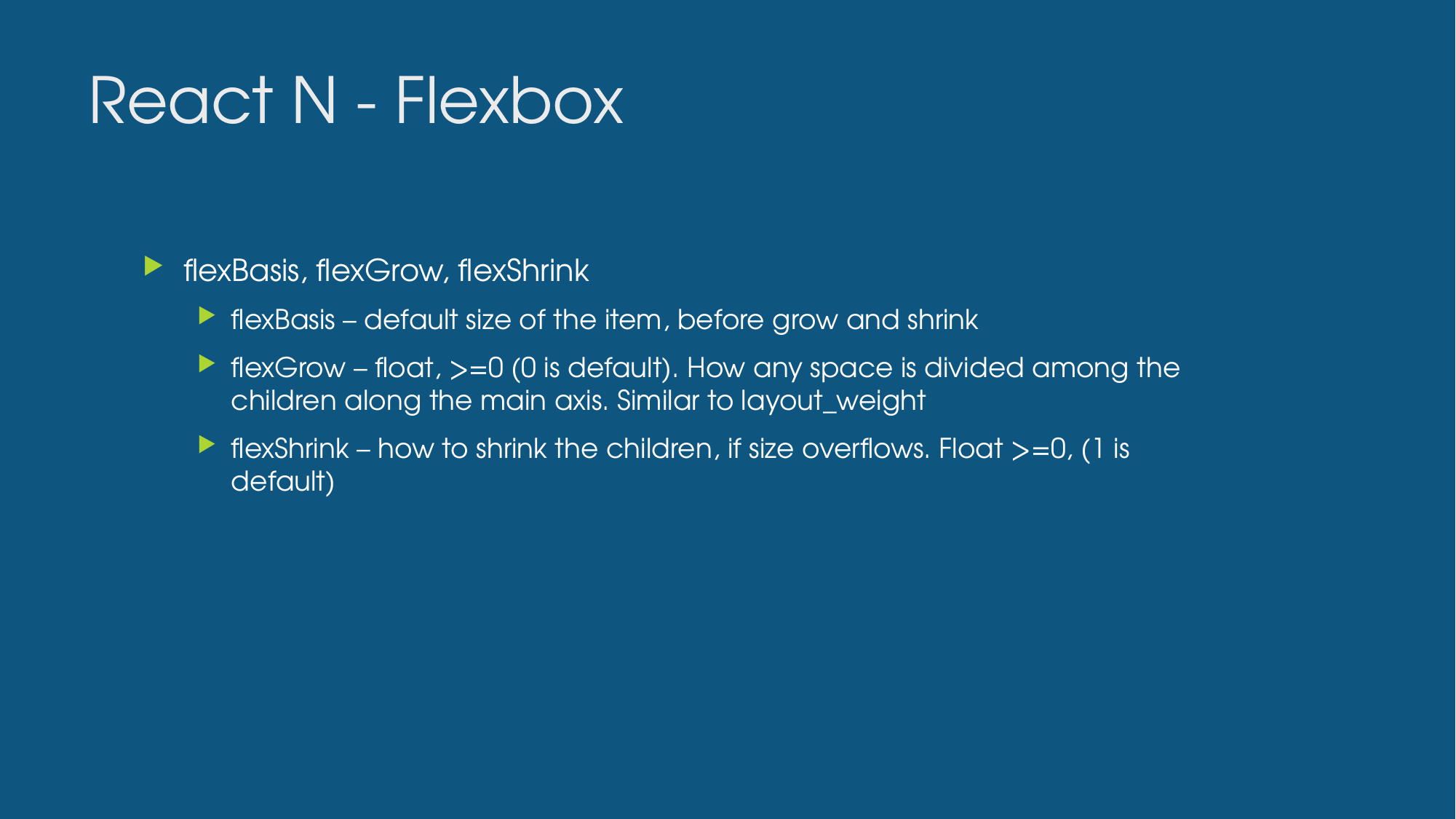

13
# React N - Flexbox
flexBasis, flexGrow, flexShrink
flexBasis – default size of the item, before grow and shrink
flexGrow – float, >=0 (0 is default). How any space is divided among the children along the main axis. Similar to layout_weight
flexShrink – how to shrink the children, if size overflows. Float >=0, (1 is default)